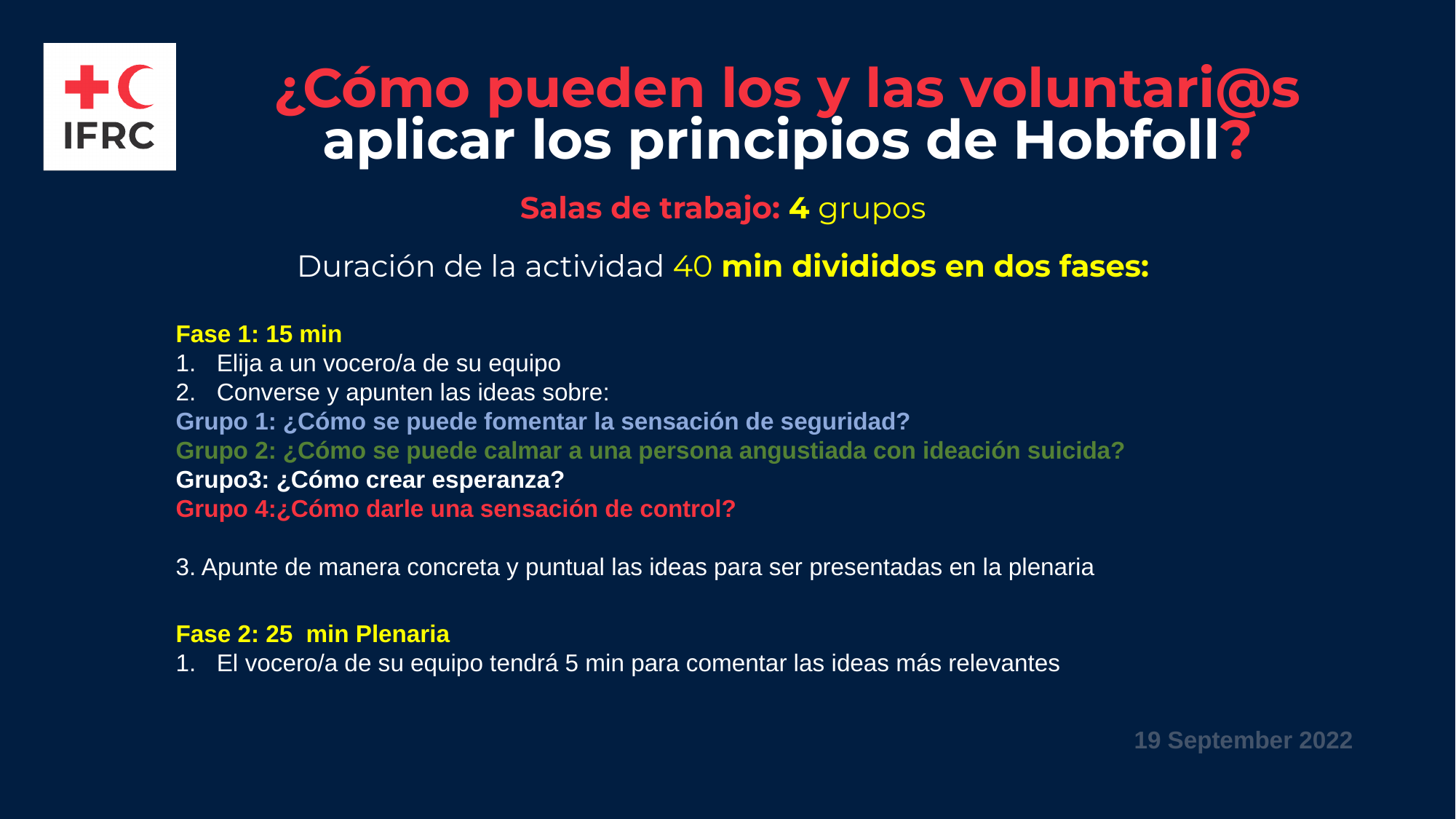

# ¿Cómo pueden los y las voluntari@s aplicar los principios de Hobfoll?
Salas de trabajo: 4 grupos

Duración de la actividad 40 min divididos en dos fases:

Fase 1: 15 min
Elija a un vocero/a de su equipo
Converse y apunten las ideas sobre:
Grupo 1: ¿Cómo se puede fomentar la sensación de seguridad?
Grupo 2: ¿Cómo se puede calmar a una persona angustiada con ideación suicida?
Grupo3: ¿Cómo crear esperanza?
Grupo 4:¿Cómo darle una sensación de control?

3. Apunte de manera concreta y puntual las ideas para ser presentadas en la plenaria

Fase 2: 25  min Plenaria
El vocero/a de su equipo tendrá 5 min para comentar las ideas más relevantes